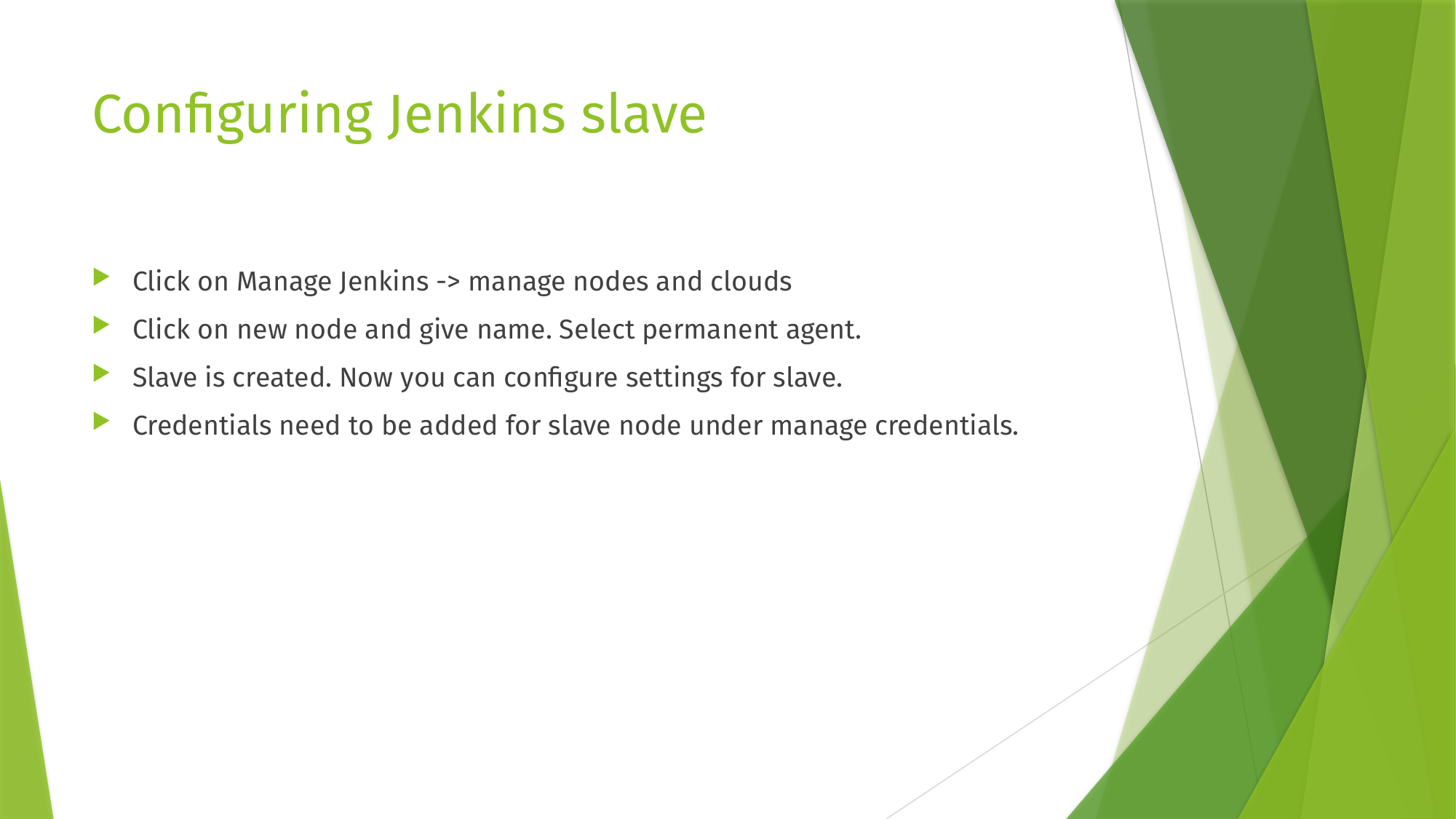

# Configuring Jenkins slave
Click on Manage Jenkins -> manage nodes and clouds
Click on new node and give name. Select permanent agent.
Slave is created. Now you can configure settings for slave.
Credentials need to be added for slave node under manage credentials.